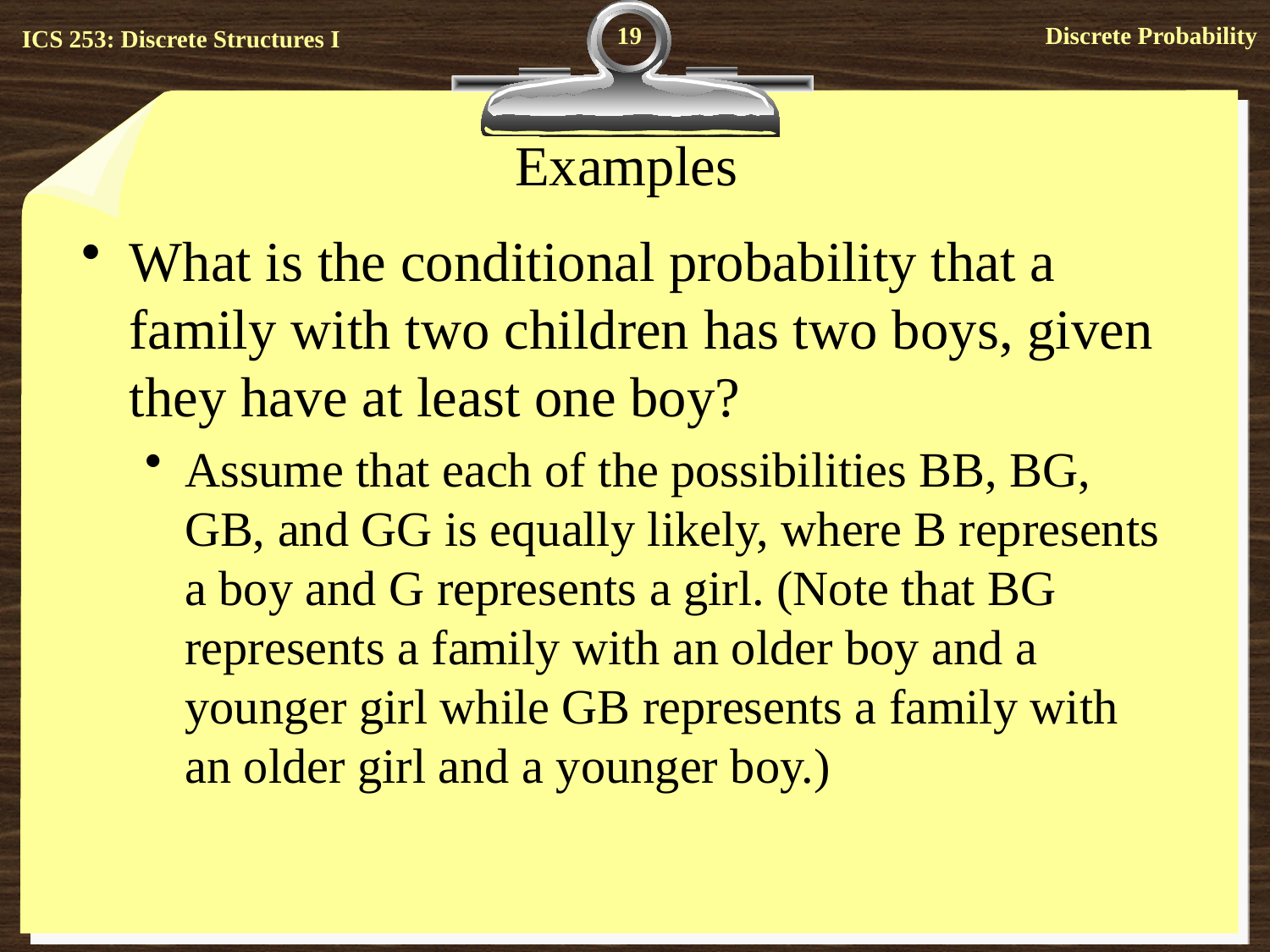

19
# Examples
What is the conditional probability that a family with two children has two boys, given they have at least one boy?
Assume that each of the possibilities BB, BG, GB, and GG is equally likely, where B represents a boy and G represents a girl. (Note that BG represents a family with an older boy and a younger girl while GB represents a family with an older girl and a younger boy.)